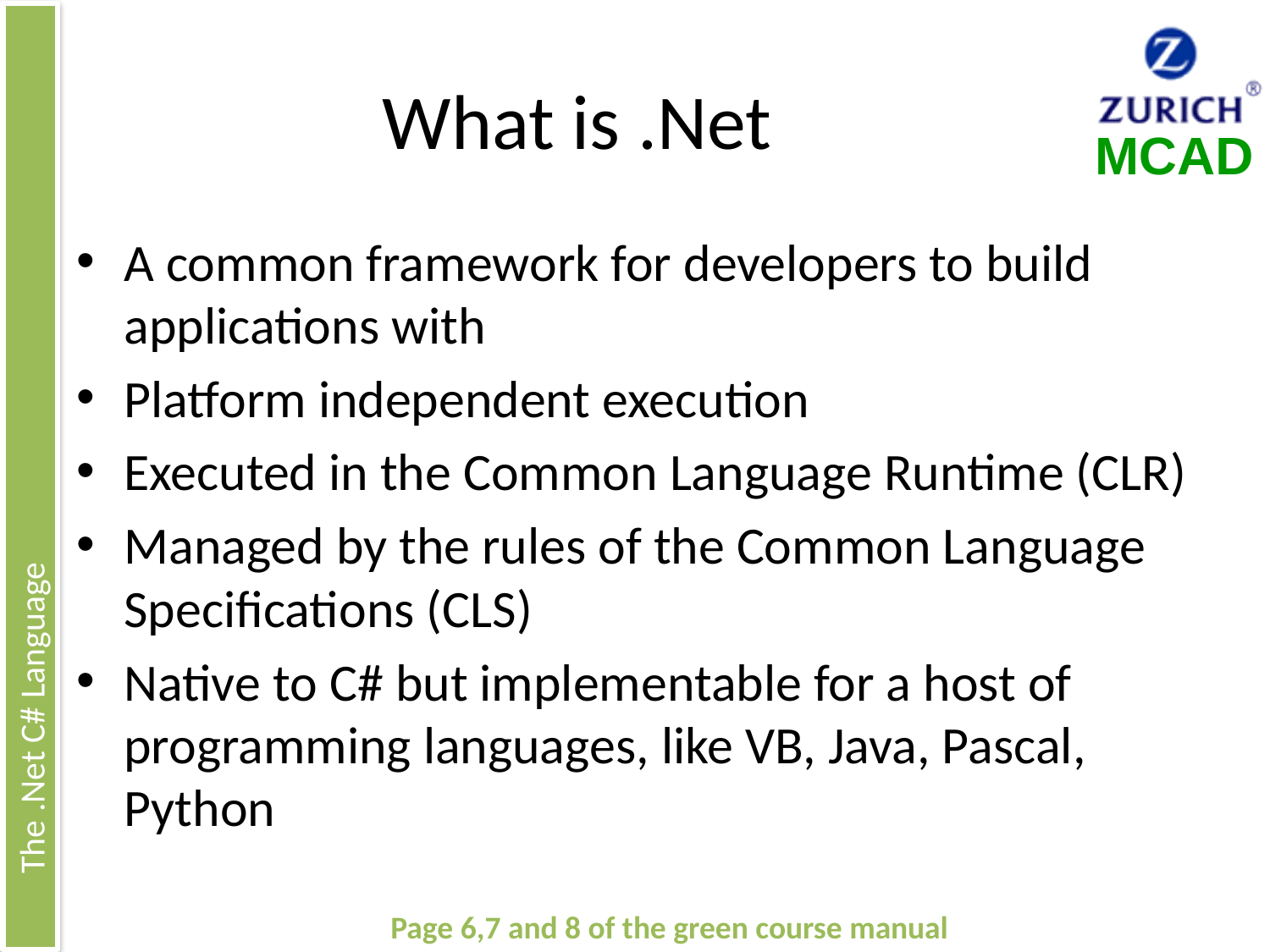

# What is .Net
A common framework for developers to build applications with
Platform independent execution
Executed in the Common Language Runtime (CLR)
Managed by the rules of the Common Language Specifications (CLS)
Native to C# but implementable for a host of programming languages, like VB, Java, Pascal, Python

Page 6,7 and 8 of the green course manual